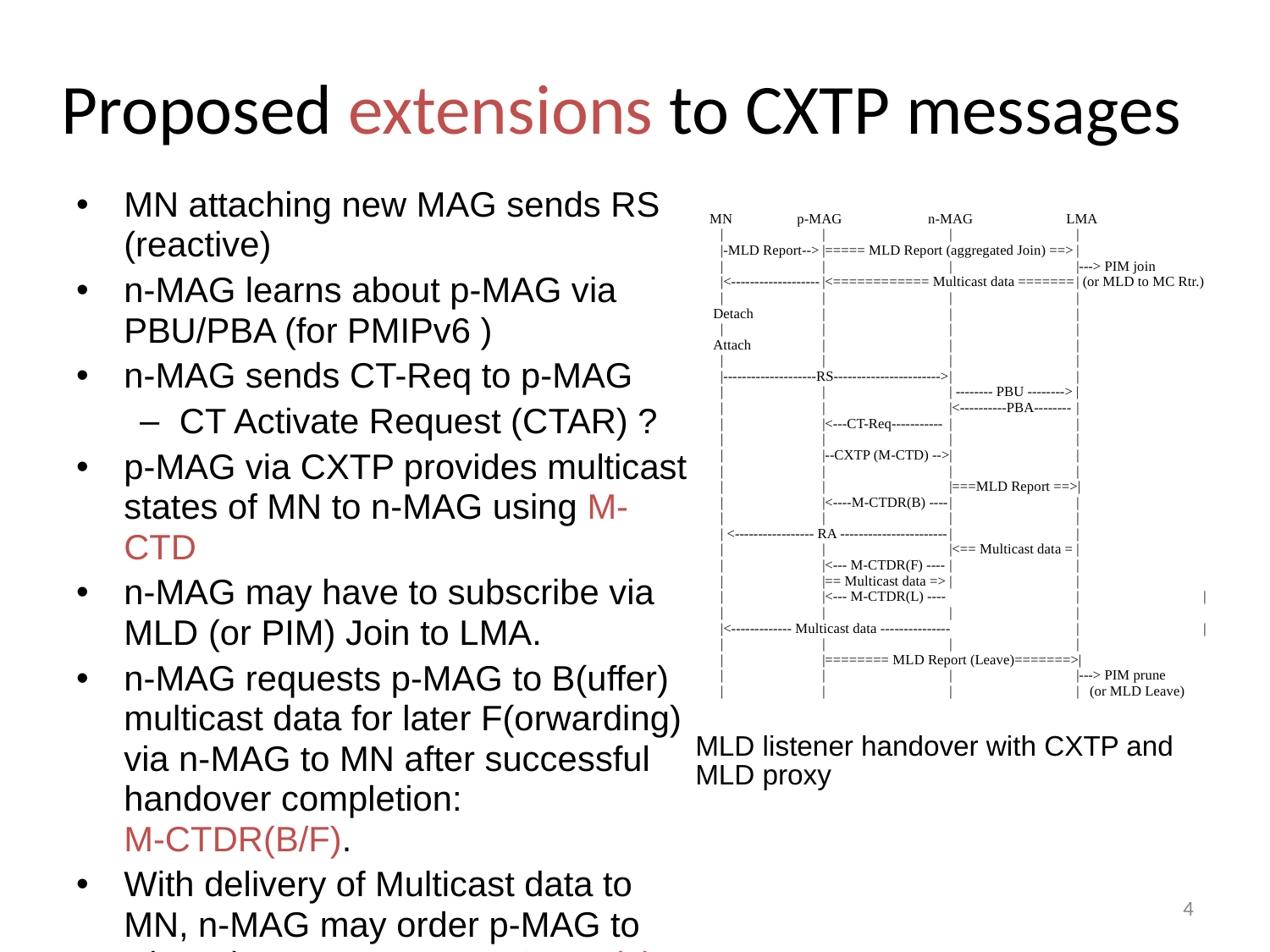

Proposed extensions to CXTP messages
MN attaching new MAG sends RS (reactive)
n-MAG learns about p-MAG via PBU/PBA (for PMIPv6 )
n-MAG sends CT-Req to p-MAG
CT Activate Request (CTAR) ?
p-MAG via CXTP provides multicast states of MN to n-MAG using M-CTD
n-MAG may have to subscribe via MLD (or PIM) Join to LMA.
n-MAG requests p-MAG to B(uffer) multicast data for later F(orwarding) via n-MAG to MN after successful handover completion: M-CTDR(B/F).
With delivery of Multicast data to MN, n-MAG may order p-MAG to L(eave) MN’s groups: M-CTDR(L).
    MN                  p-MAG                        n-MAG                          LMA
       |	|               	|                   	|
       |-MLD Report-->	|===== MLD Report (aggregated Join) ==>	|
       |             	|         	|                   	|---> PIM join
       |<-------------------	|<============ Multicast data =======	| (or MLD to MC Rtr.)
       |             	|               	|                   	|
     Detach          	|               	|                   	|
       |             	|               	|                   	|
     Attach          	|               	|                   	|
       |             	|               	|                   	|
       |--------------------RS----------------------->	|                   	|
       |	|	| -------- PBU --------> |
       |            	|               	|<----------PBA--------	|
       |             	|<---CT-Req-----------	|                   	|
       |             	|               	|                   	|
       |             	|--CXTP (M-CTD) -->|                   	|
       |             	| 	|     	|
       |             	|               	|===MLD Report ==>|
       |           	|<----M-CTDR(B) ----	|                   	|
       |             	|                   	|                   	|
       | <----------------- RA -----------------------	|                   	|
       |             	|                   	|<== Multicast data =	|
       |             	|<--- M-CTDR(F) ----	|                   	|
       |                          	|== Multicast data =>	|                   	|
       |             	|<--- M-CTDR(L) ---- 	|                   	|
       |            	|                   	|                   	|
       |<------------- Multicast data ---------------	|                   	|
       |             	|                   	|                   	|
       |             	|======== MLD Report (Leave)=======>|
       |             	|                   	|                   	|---> PIM prune
       |	|	|	|   (or MLD Leave)

MLD listener handover with CXTP and MLD proxy
4